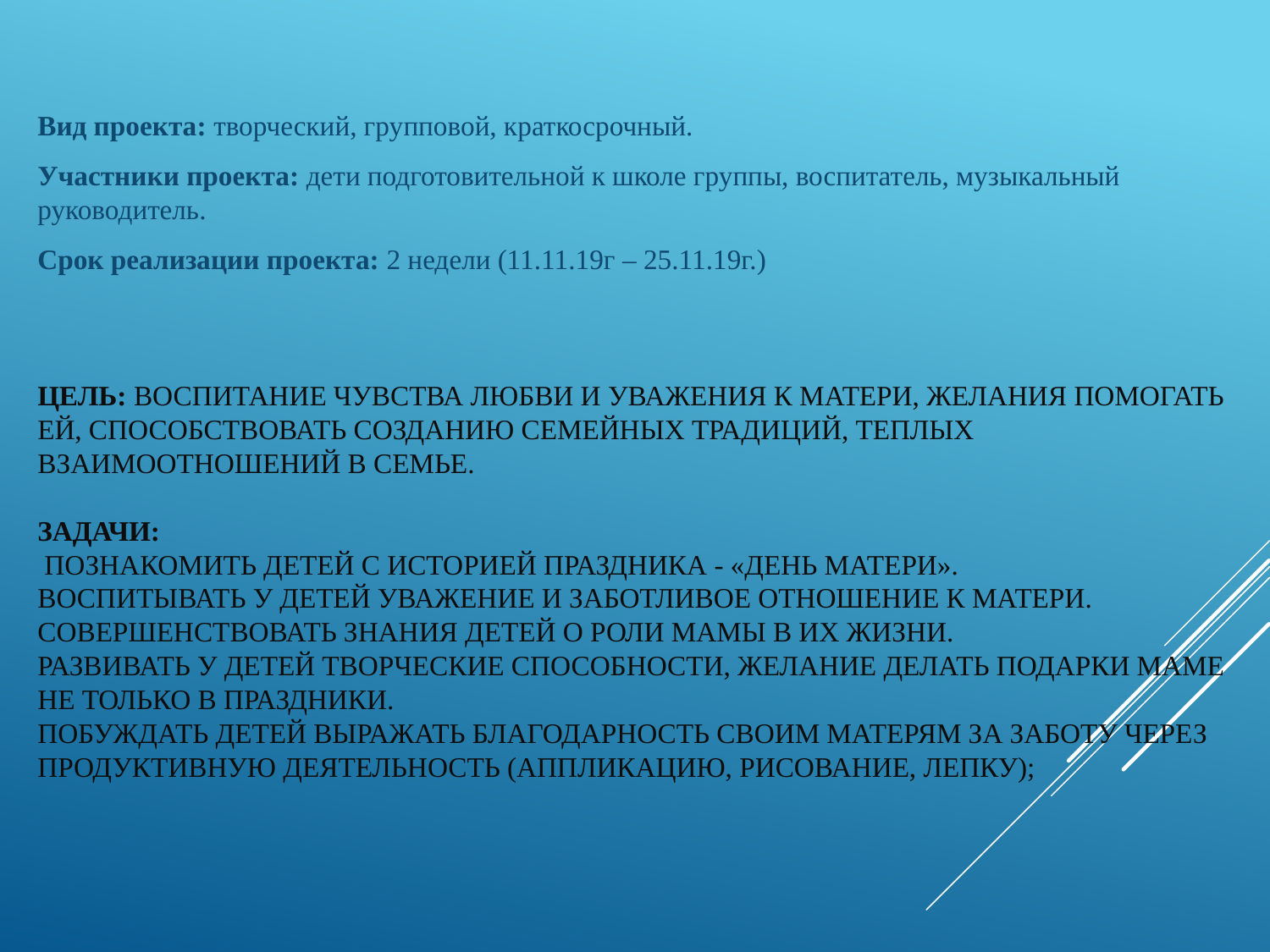

Вид проекта: творческий, групповой, краткосрочный.
Участники проекта: дети подготовительной к школе группы, воспитатель, музыкальный руководитель.
Срок реализации проекта: 2 недели (11.11.19г – 25.11.19г.)
# Цель: Воспитание чувства любви и уважения к матери, желания помогать ей, способствовать созданию семейных традиций, теплых взаимоотношений в семье. Задачи: Познакомить детей с историей праздника - «День Матери». Воспитывать у детей уважение и заботливое отношение к матери. Совершенствовать знания детей о роли мамы в их жизни. Развивать у детей творческие способности, желание делать подарки маме не только в праздники. Побуждать детей выражать благодарность своим матерям за заботу через продуктивную деятельность (аппликацию, рисование, лепку);